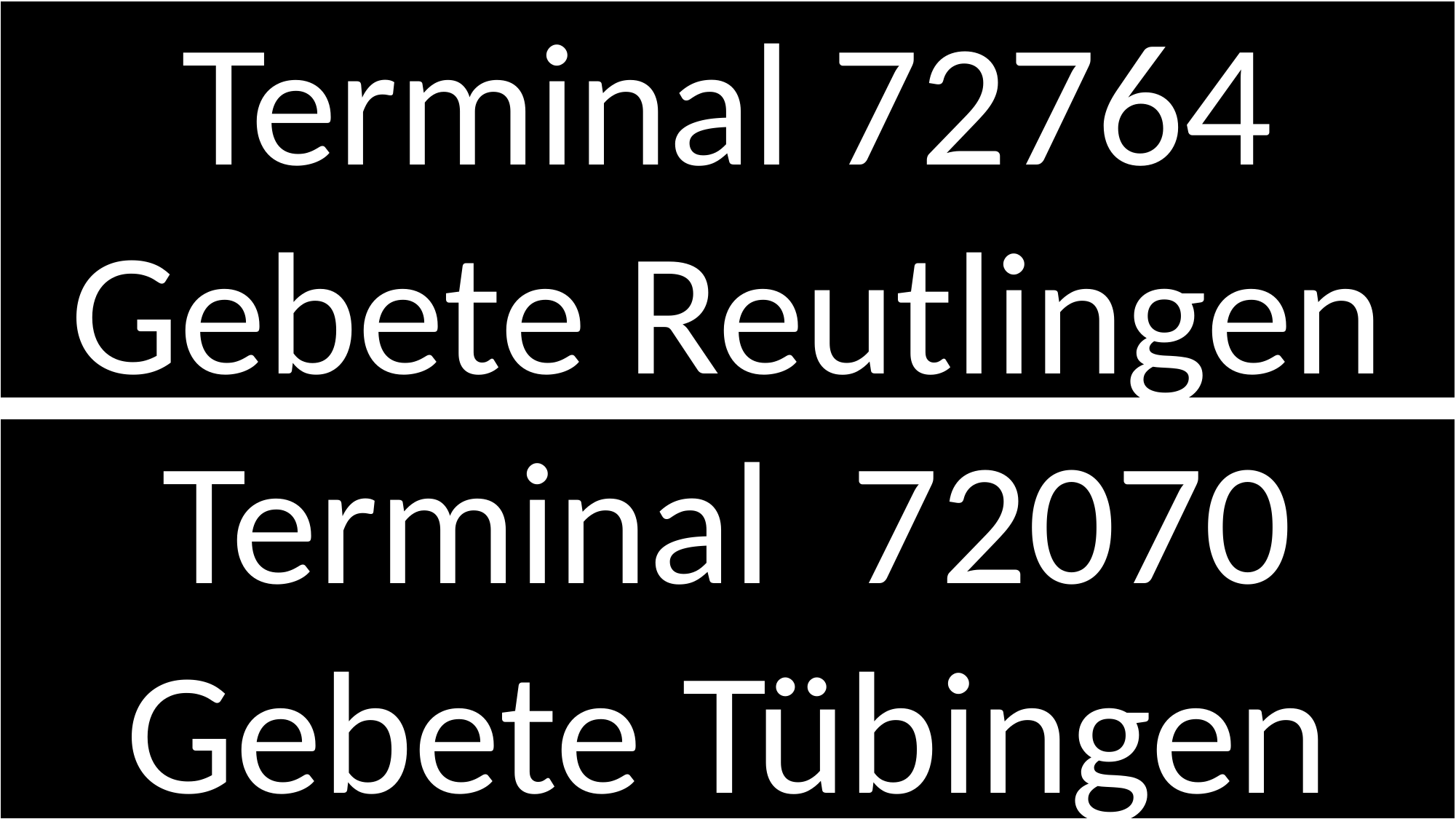

Terminal 72764
Gebete Reutlingen
Terminal  72070 Gebete Tübingen